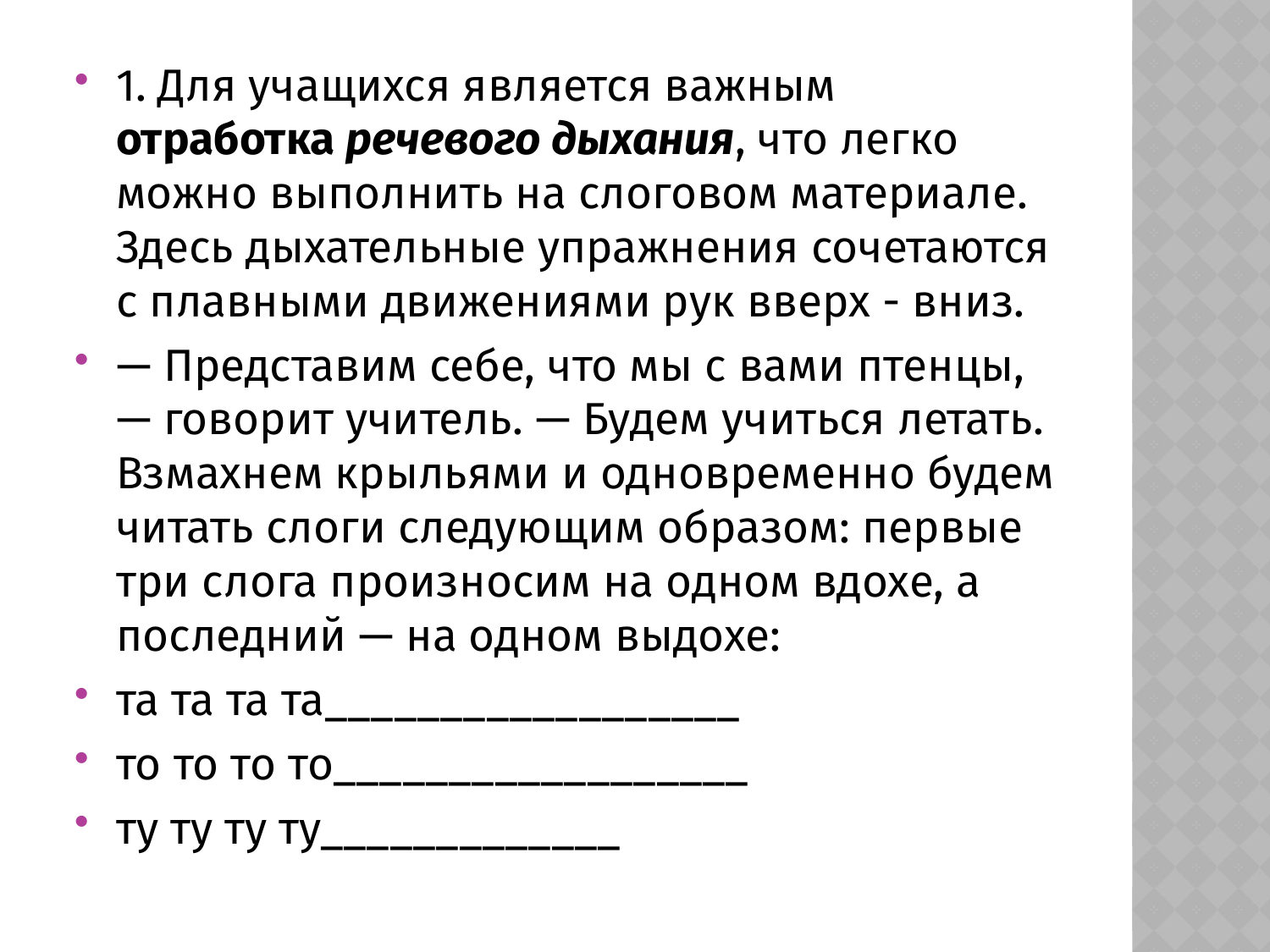

#
1. Для учащихся является важным отработка речевого дыхания, что легко можно выполнить на слоговом материале. Здесь дыхательные упражнения сочетаются с плавными движениями рук вверх - вниз.
— Представим себе, что мы с вами птенцы, — говорит учитель. — Будем учиться летать. Взмахнем крыльями и одновременно будем читать слоги следующим образом: первые три слога произносим на одном вдохе, а последний — на одном выдохе:
та та та та__________________
то то то то__________________
ту ту ту ту_____________